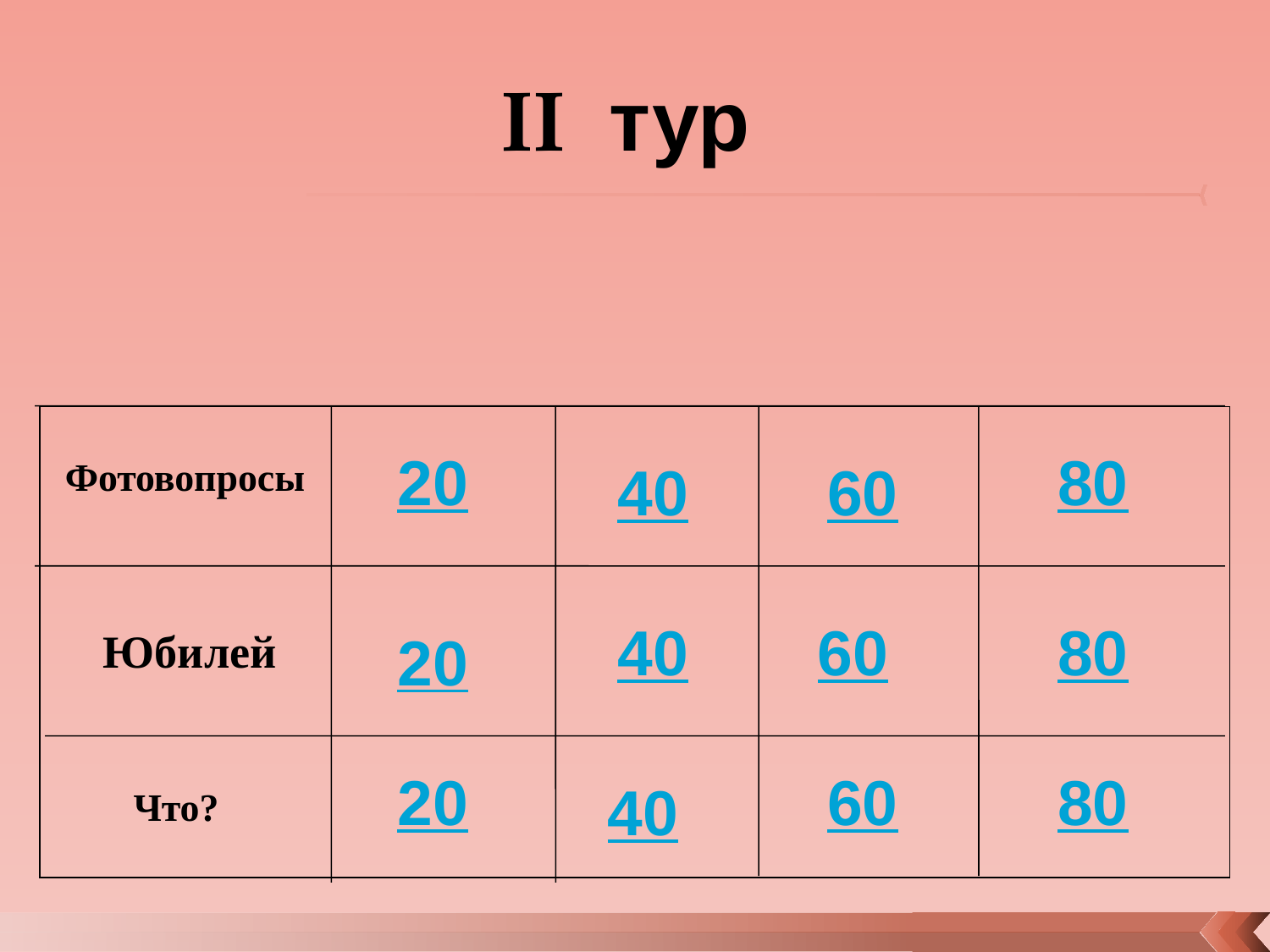

# II  тур

20
80
Фотовопросы
40
60

40
60
80
20
Юбилей

20
60
80
40
Что?